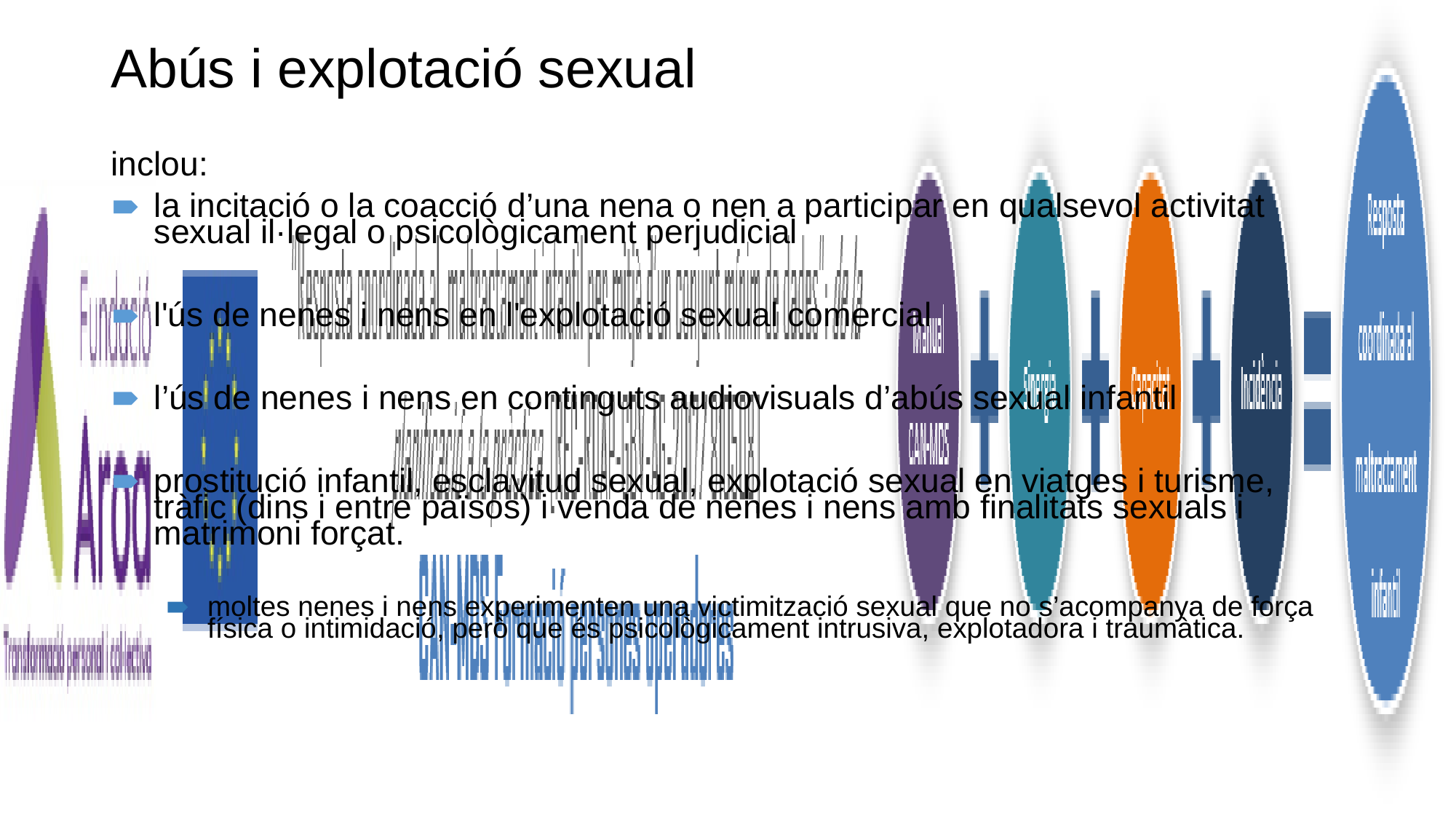

# Abús i explotació sexual
inclou:
la incitació o la coacció d’una nena o nen a participar en qualsevol activitat sexual il·legal o psicològicament perjudicial

l'ús de nenes i nens en l'explotació sexual comercial

l’ús de nenes i nens en continguts audiovisuals d’abús sexual infantil

prostitució infantil, esclavitud sexual, explotació sexual en viatges i turisme, tràfic (dins i entre països) i venda de nenes i nens amb finalitats sexuals i matrimoni forçat.

moltes nenes i nens experimenten una victimització sexual que no s’acompanya de força física o intimidació, però que és psicològicament intrusiva, explotadora i traumàtica.